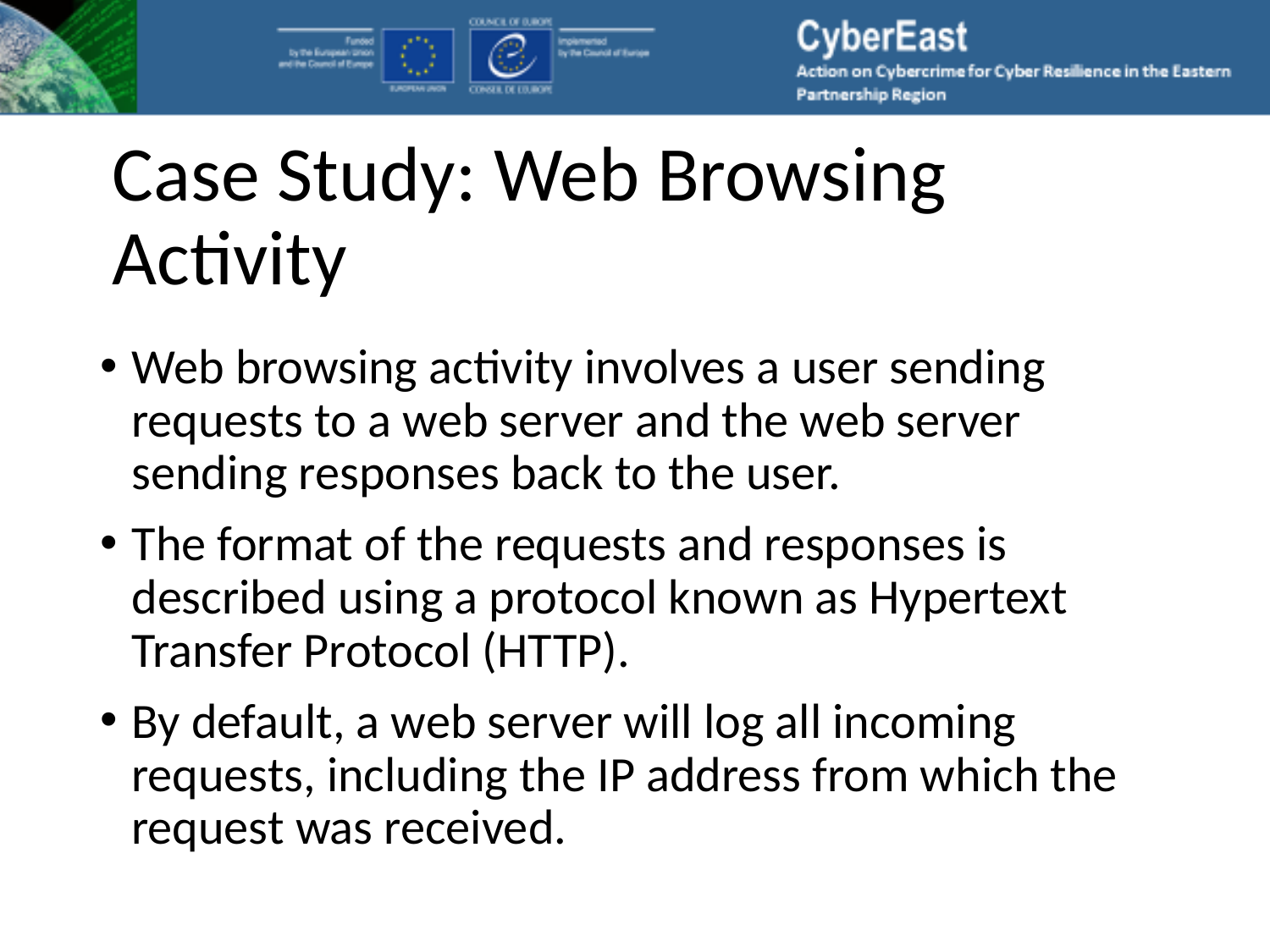

# Case Study: Web Browsing Activity
Web browsing activity involves a user sending requests to a web server and the web server sending responses back to the user.
The format of the requests and responses is described using a protocol known as Hypertext Transfer Protocol (HTTP).
By default, a web server will log all incoming requests, including the IP address from which the request was received.